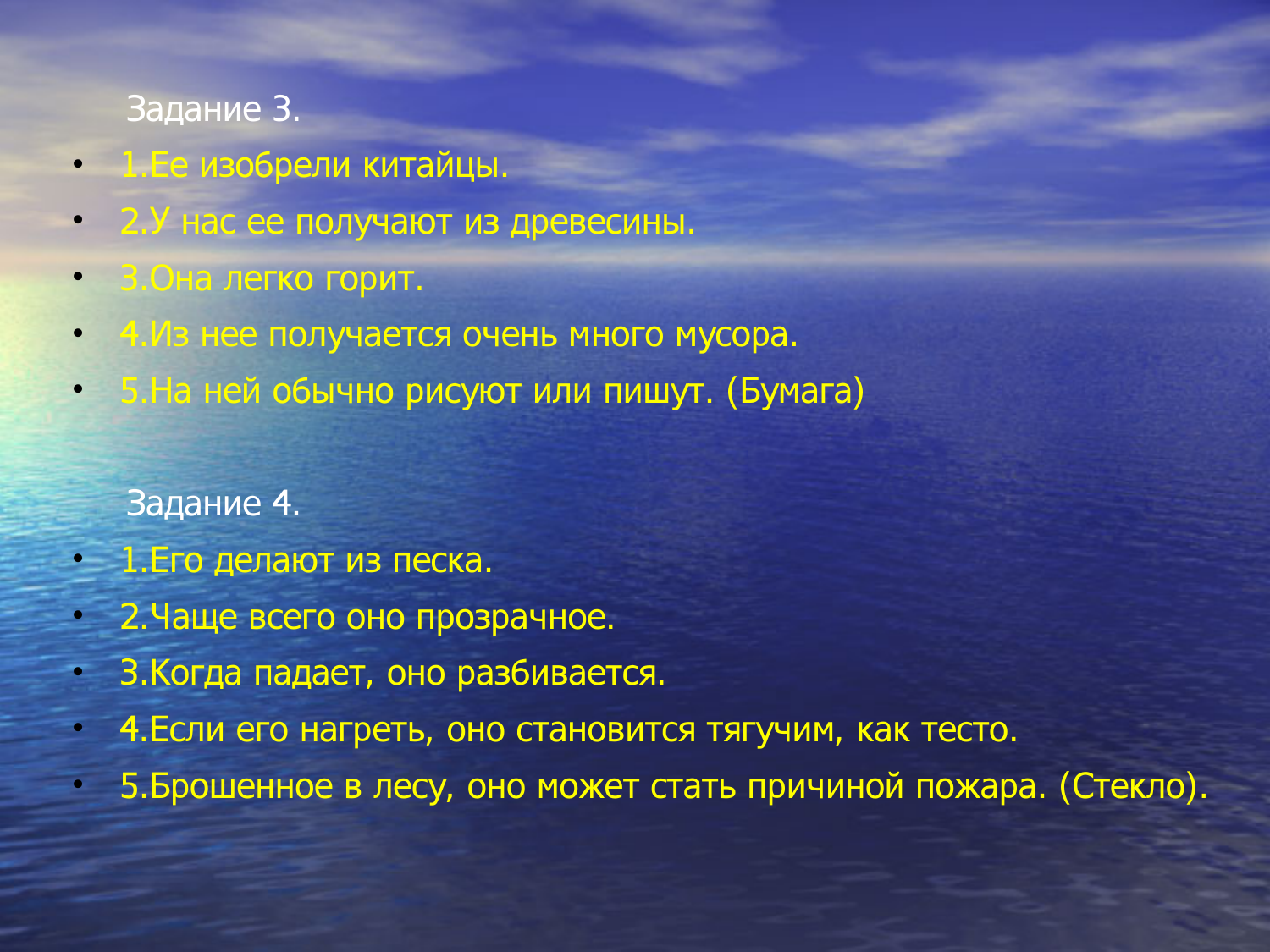

Задание 3.
1.Ее изобрели китайцы.
2.У нас ее получают из древесины.
3.Она легко горит.
4.Из нее получается очень много мусора.
5.На ней обычно рисуют или пишут. (Бумага)

     Задание 4.
1.Его делают из песка.
2.Чаще всего оно прозрачное.
3.Когда падает, оно разбивается.
4.Если его нагреть, оно становится тягучим, как тесто.
5.Брошенное в лесу, оно может стать причиной пожара. (Стекло).